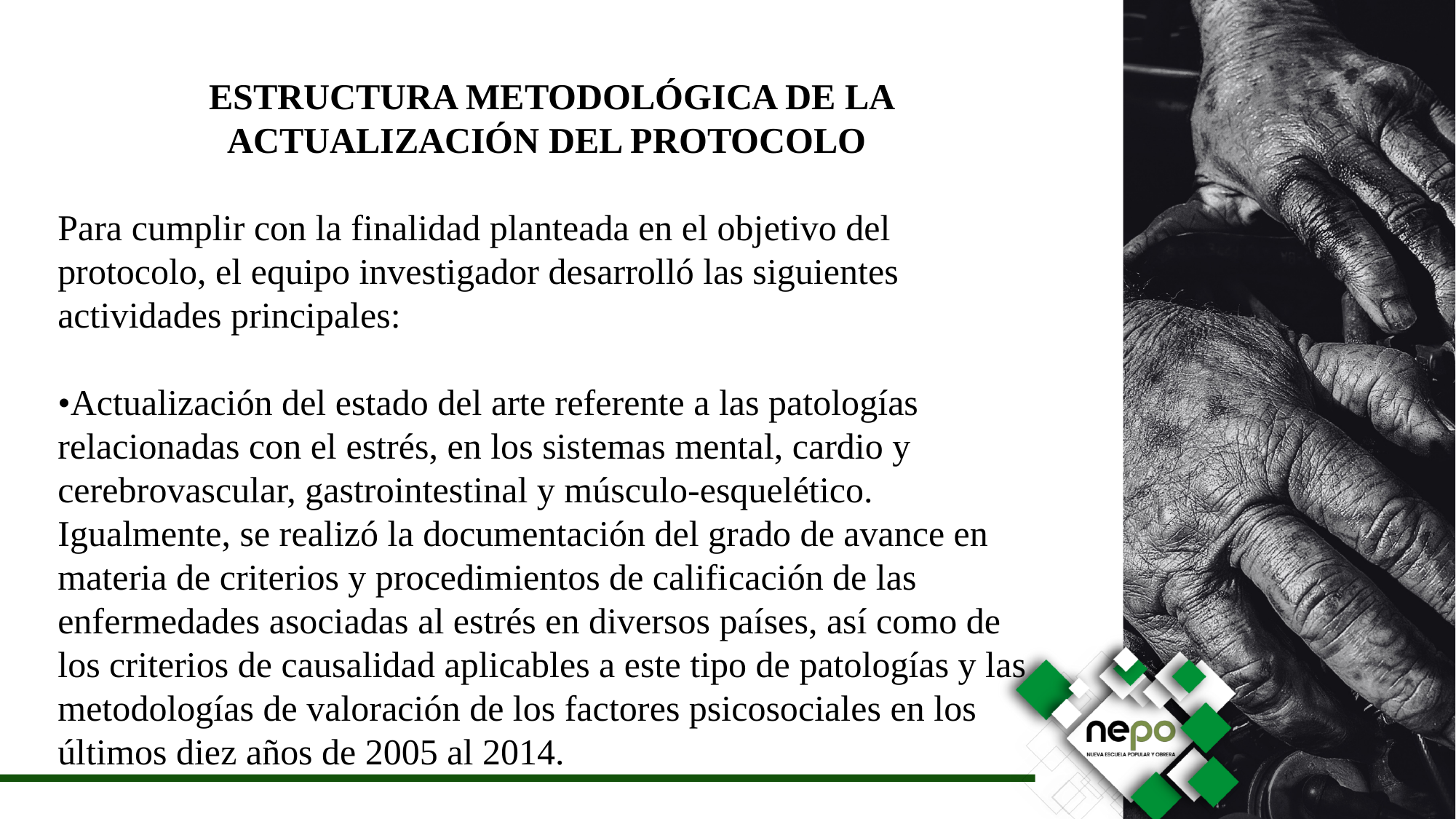

ESTRUCTURA METODOLÓGICA DE LA ACTUALIZACIÓN DEL PROTOCOLO

Para cumplir con la finalidad planteada en el objetivo del protocolo, el equipo investigador desarrolló las siguientes actividades principales:

•Actualización del estado del arte referente a las patologías relacionadas con el estrés, en los sistemas mental, cardio y cerebrovascular, gastrointestinal y músculo-esquelético. Igualmente, se realizó la documentación del grado de avance en materia de criterios y procedimientos de califi­cación de las enfermedades asociadas al estrés en diversos países, así como de los criterios de causalidad aplicables a este tipo de patologías y las metodologías de valoración de los factores psicosociales en los últimos diez años de 2005 al 2014.